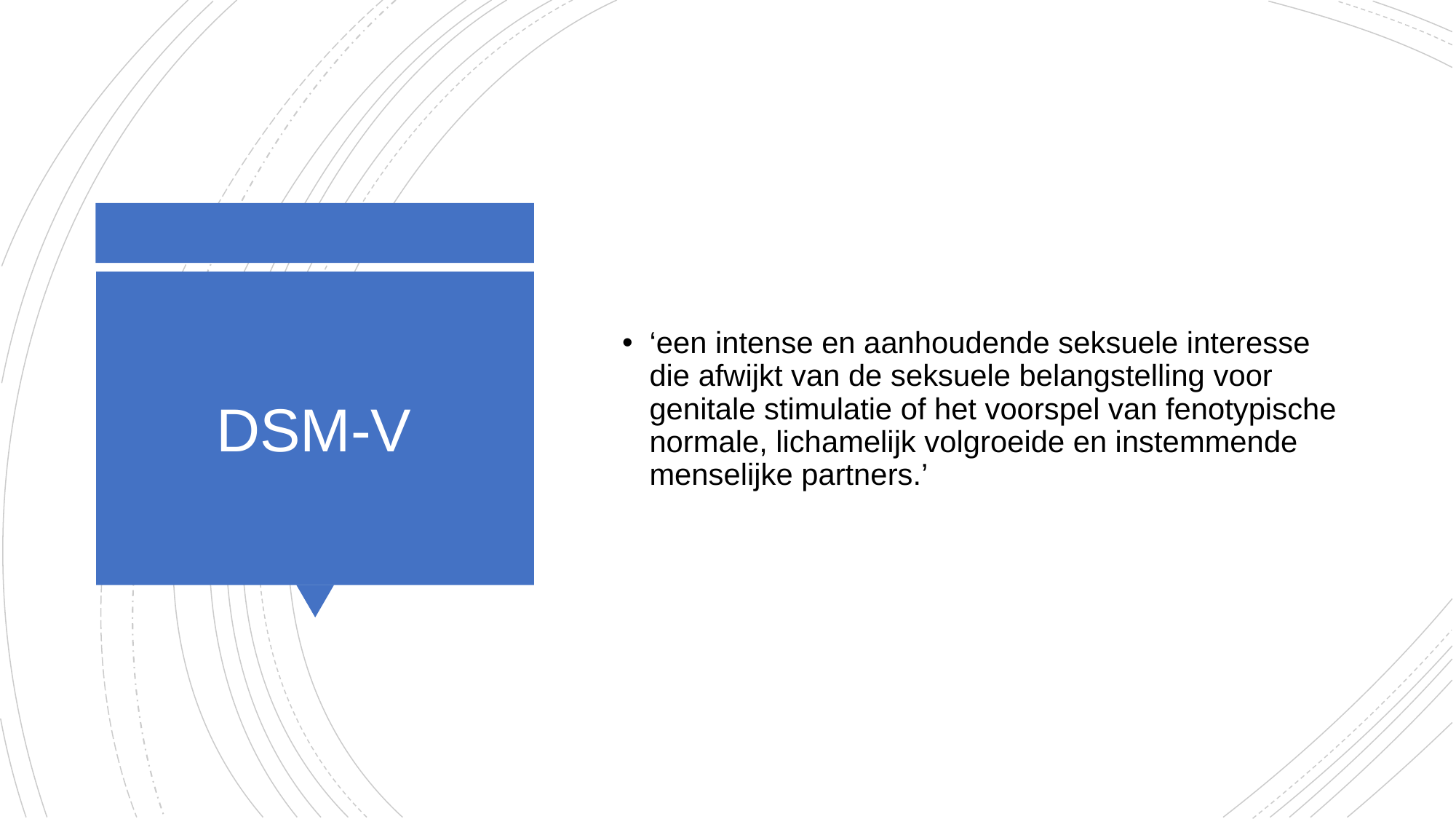

‘een intense en aanhoudende seksuele interesse die afwijkt van de seksuele belangstelling voor genitale stimulatie of het voorspel van fenotypische normale, lichamelijk volgroeide en instemmende menselijke partners.’

# DSM-V